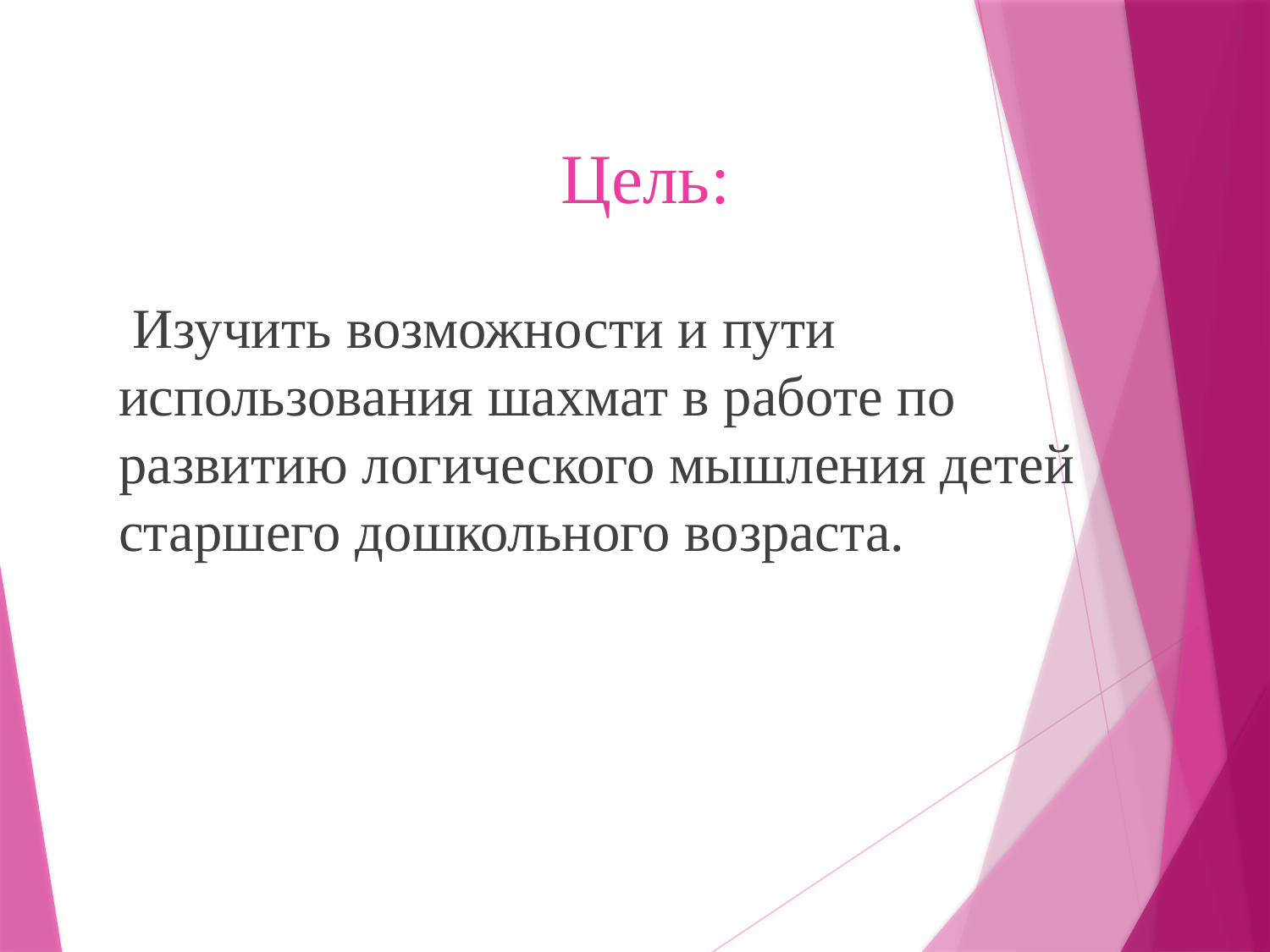

# Цель:
 Изучить возможности и пути использования шахмат в работе по развитию логического мышления детей старшего дошкольного возраста.